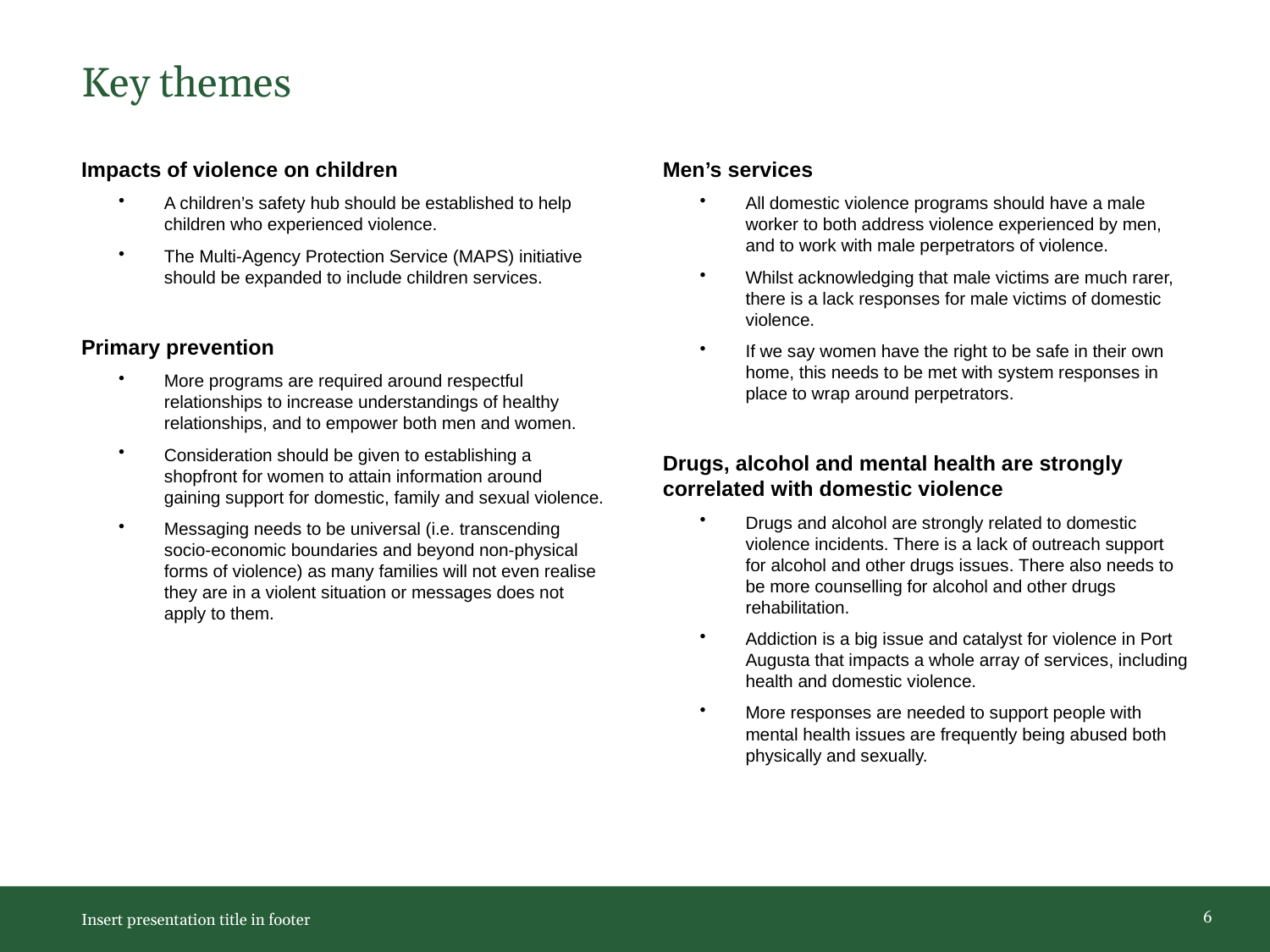

# Key themes
Impacts of violence on children
A children’s safety hub should be established to help children who experienced violence.
The Multi-Agency Protection Service (MAPS) initiative should be expanded to include children services.

Primary prevention
More programs are required around respectful relationships to increase understandings of healthy relationships, and to empower both men and women.
Consideration should be given to establishing a shopfront for women to attain information around
gaining support for domestic, family and sexual violence.
Messaging needs to be universal (i.e. transcending socio-economic boundaries and beyond non-physical forms of violence) as many families will not even realise they are in a violent situation or messages does not apply to them.

Men’s services
All domestic violence programs should have a male worker to both address violence experienced by men, and to work with male perpetrators of violence.
Whilst acknowledging that male victims are much rarer, there is a lack responses for male victims of domestic violence.
If we say women have the right to be safe in their own home, this needs to be met with system responses in place to wrap around perpetrators.

Drugs, alcohol and mental health are strongly correlated with domestic violence
Drugs and alcohol are strongly related to domestic violence incidents. There is a lack of outreach support for alcohol and other drugs issues. There also needs to be more counselling for alcohol and other drugs rehabilitation.
Addiction is a big issue and catalyst for violence in Port Augusta that impacts a whole array of services, including health and domestic violence.
More responses are needed to support people with mental health issues are frequently being abused both physically and sexually.
6
Insert presentation title in footer